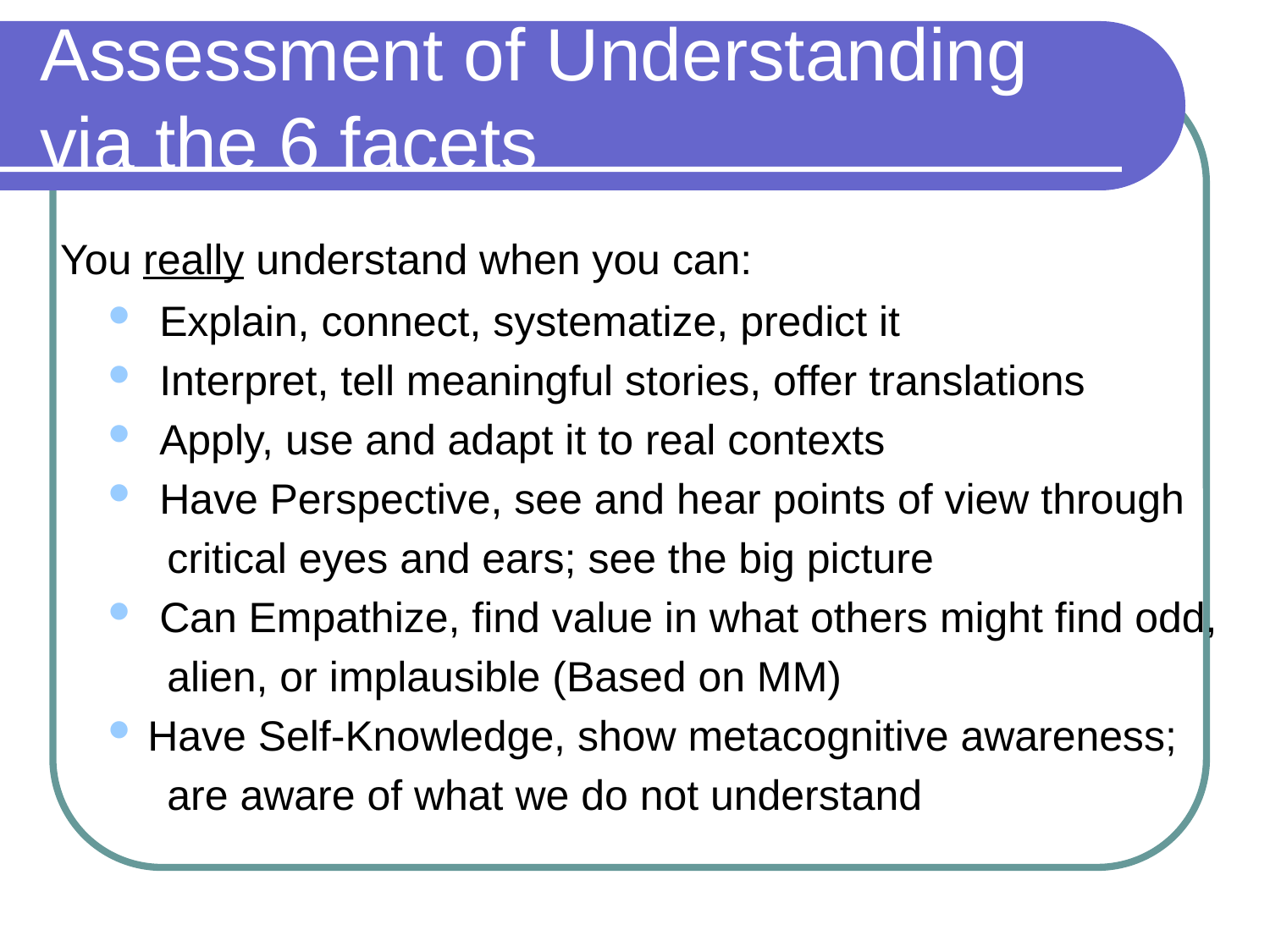

# Assessment of Understanding via the 6 facets
 You really understand when you can:
 Explain, connect, systematize, predict it
 Interpret, tell meaningful stories, offer translations
 Apply, use and adapt it to real contexts
 Have Perspective, see and hear points of view through
     critical eyes and ears; see the big picture
 Can Empathize, find value in what others might find odd,
     alien, or implausible (Based on MM)
Have Self-Knowledge, show metacognitive awareness;
     are aware of what we do not understand